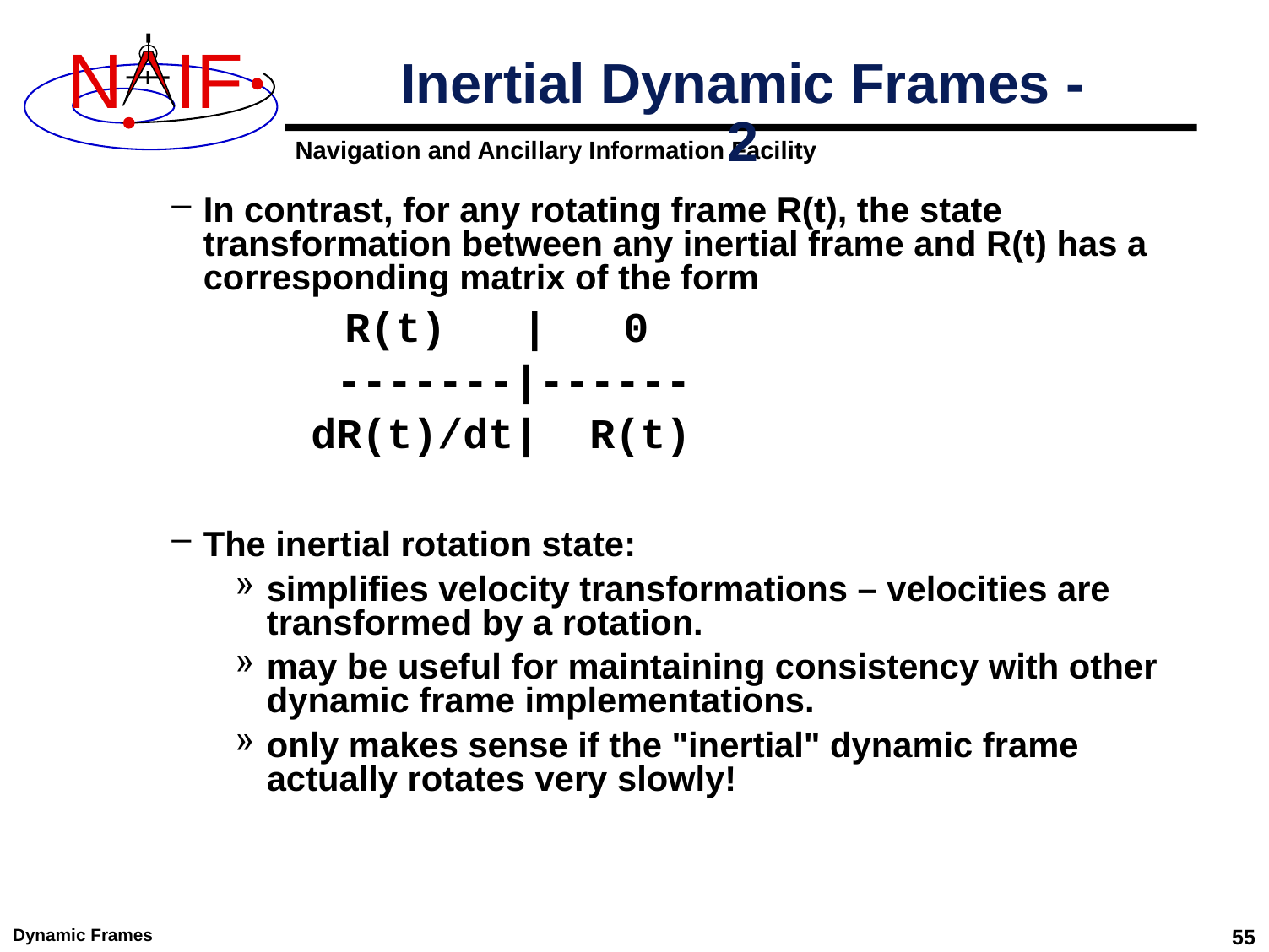

# Inertial Dynamic Frames - 2
In contrast, for any rotating frame R(t), the state transformation between any inertial frame and R(t) has a corresponding matrix of the form
                    R(t)   |   0
         -------|------
        dR(t)/dt|  R(t)

The inertial rotation state:
simplifies velocity transformations – velocities are transformed by a rotation.
may be useful for maintaining consistency with other dynamic frame implementations.
only makes sense if the "inertial" dynamic frame actually rotates very slowly!

Dynamic Frames
55